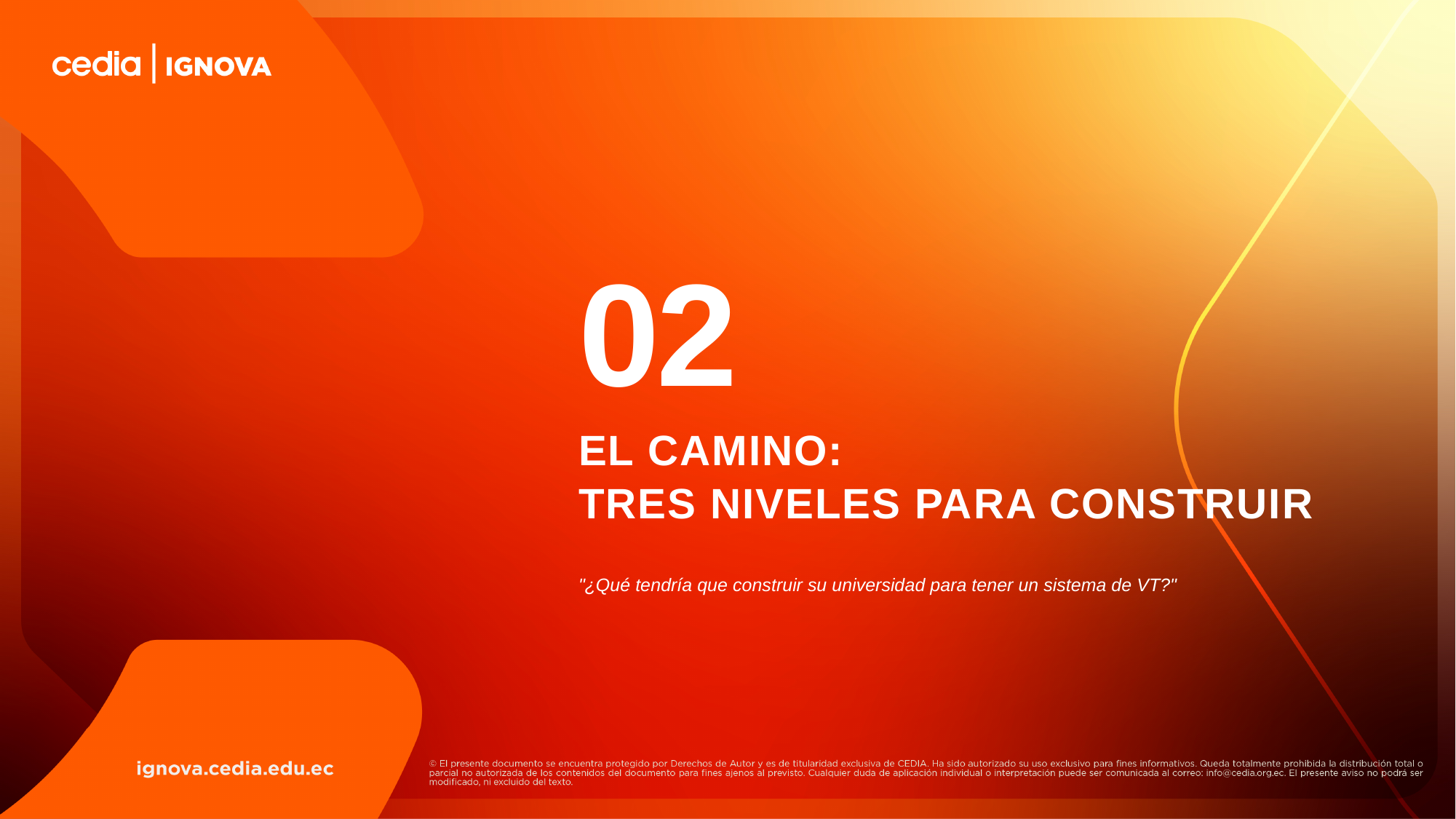

02
EL CAMINO:
TRES NIVELES PARA CONSTRUIR
"¿Qué tendría que construir su universidad para tener un sistema de VT?"